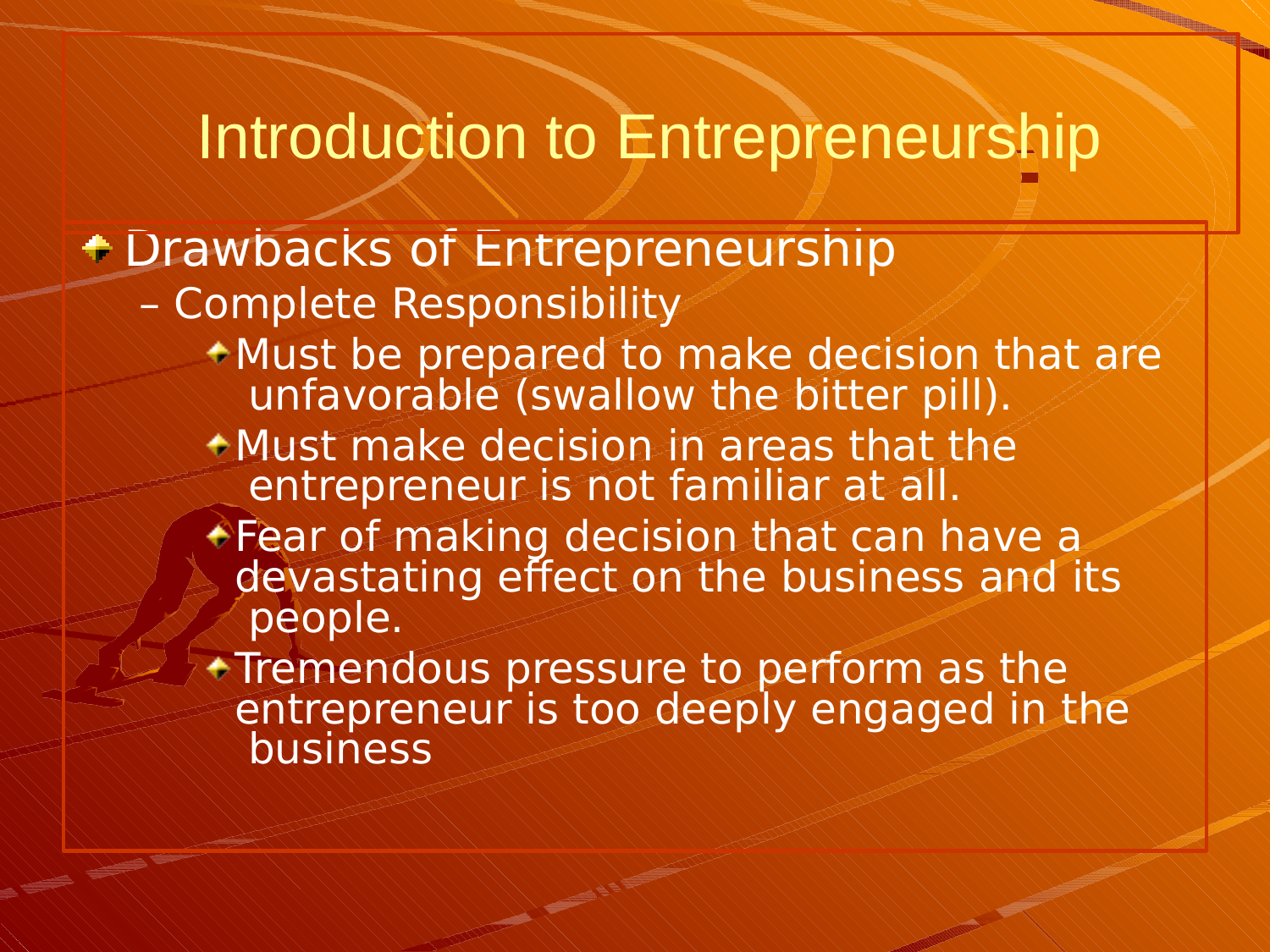

# Introduction to Entrepreneurship
Drawbacks of Entrepreneurship
– Complete Responsibility
Must be prepared to make decision that are  unfavorable (swallow the bitter pill).
Must make decision in areas that the  entrepreneur is not familiar at all.
Fear of making decision that can have a  devastating effect on the business and its  people.
Tremendous pressure to perform as the  entrepreneur is too deeply engaged in the  business